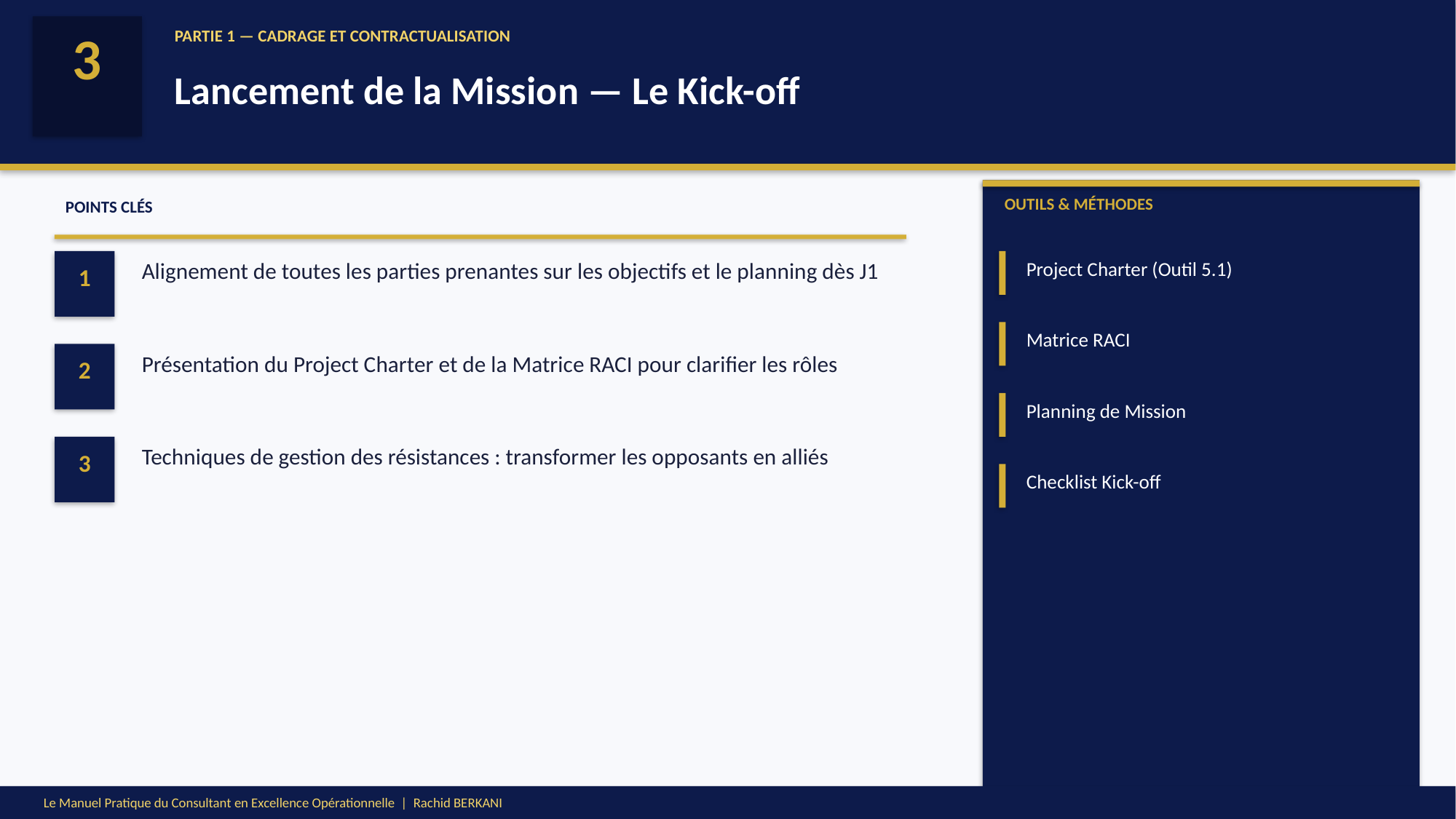

3
PARTIE 1 — CADRAGE ET CONTRACTUALISATION
Lancement de la Mission — Le Kick-off

OUTILS & MÉTHODES
POINTS CLÉS

Alignement de toutes les parties prenantes sur les objectifs et le planning dès J1

Project Charter (Outil 5.1)
1

Matrice RACI

Présentation du Project Charter et de la Matrice RACI pour clarifier les rôles
2

Planning de Mission

Techniques de gestion des résistances : transformer les opposants en alliés
3

Checklist Kick-off

Le Manuel Pratique du Consultant en Excellence Opérationnelle  |  Rachid BERKANI